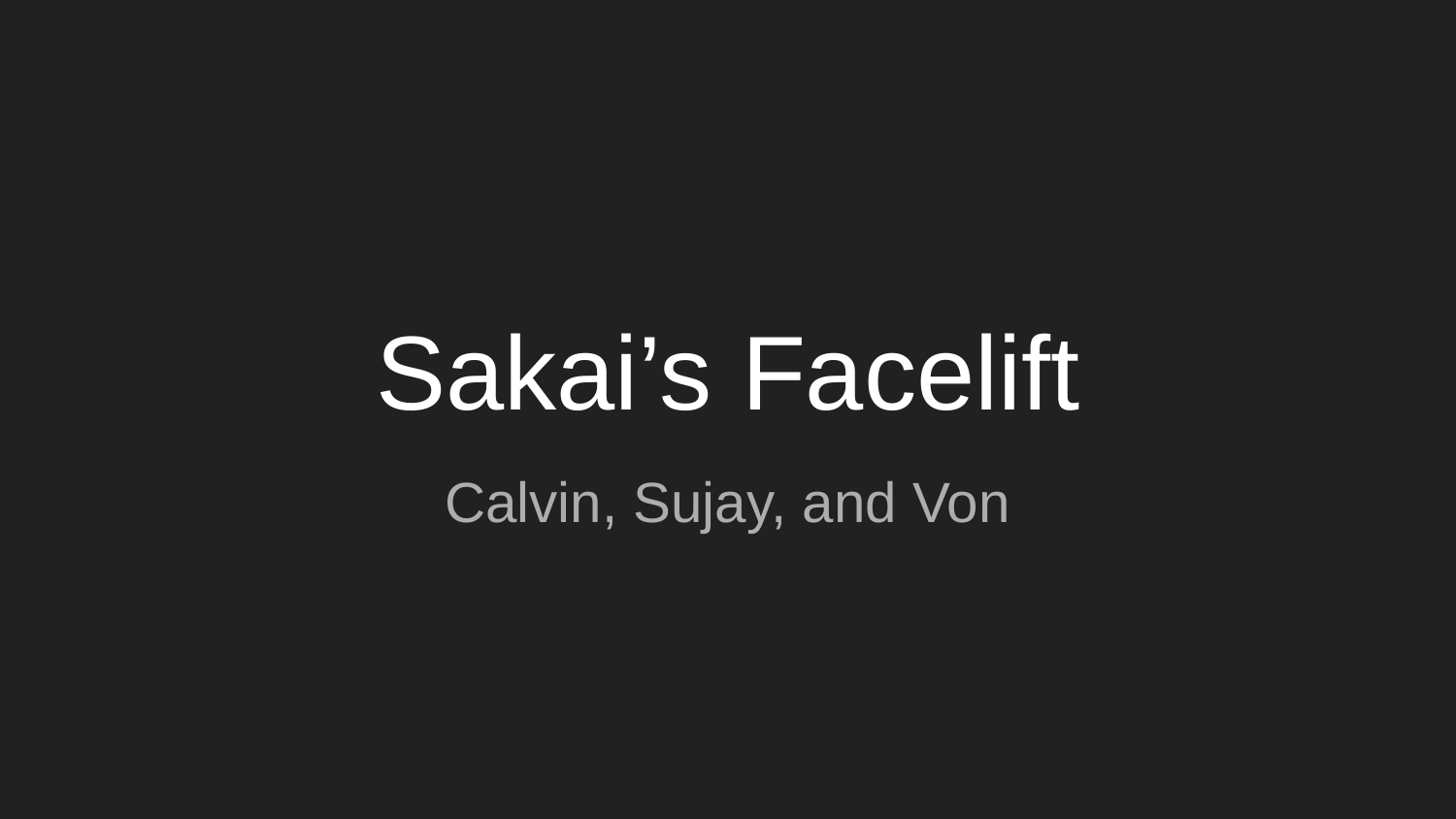

# Sakai’s Facelift
Calvin, Sujay, and Von